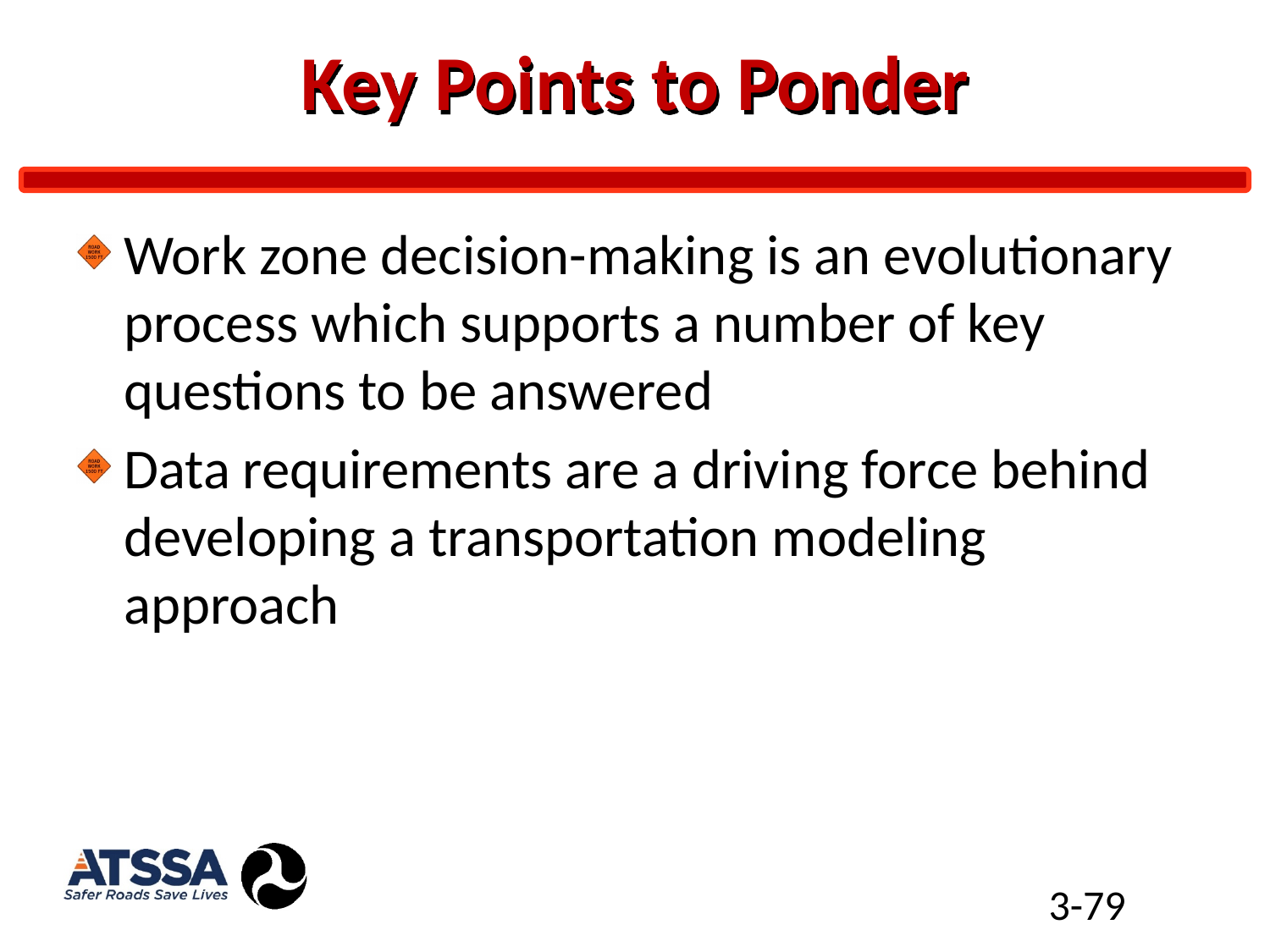

# Key Points to Ponder
Work zone decision-making is an evolutionary process which supports a number of key questions to be answered
Data requirements are a driving force behind developing a transportation modeling approach